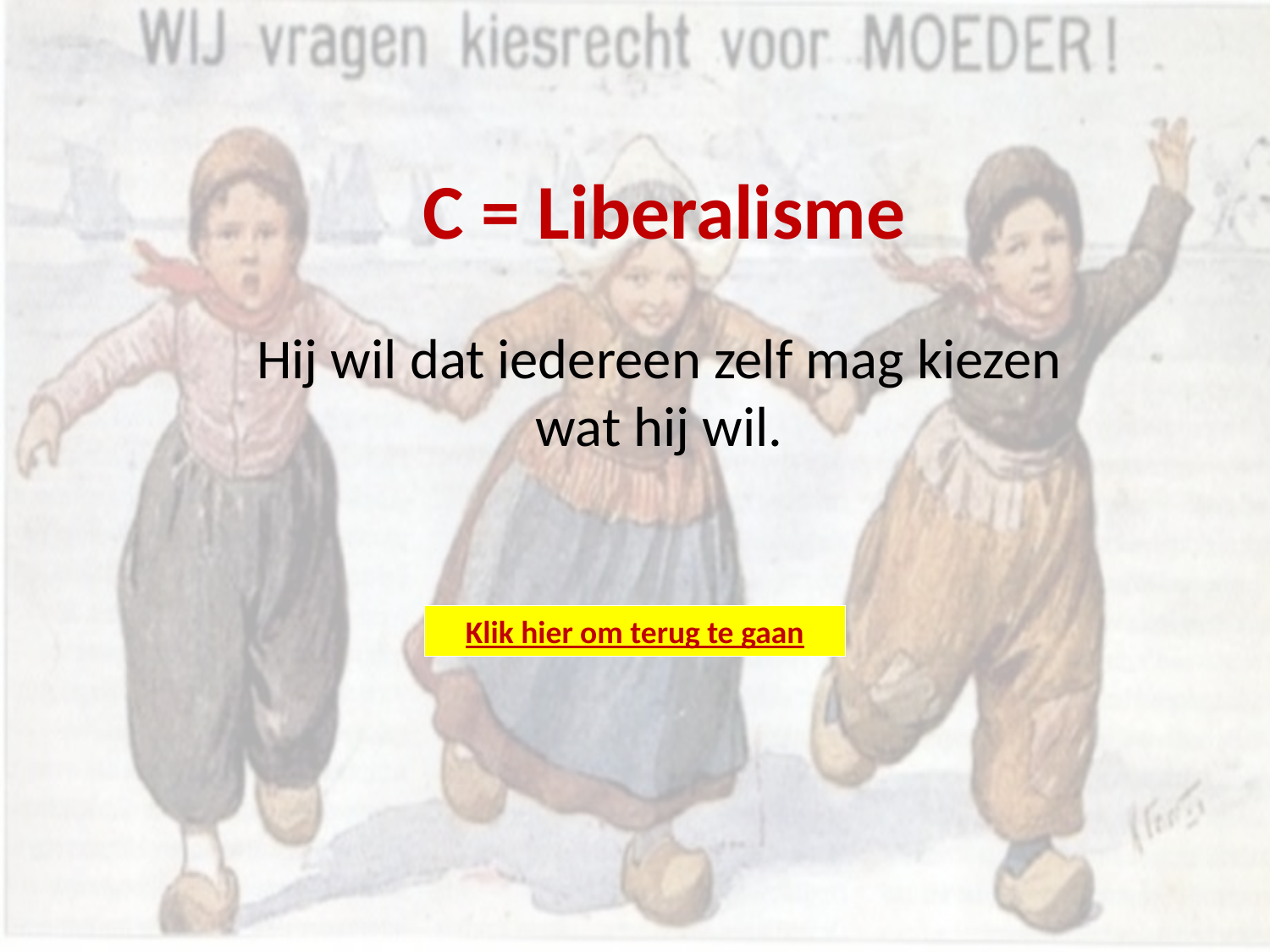

# C = Liberalisme
Hij wil dat iedereen zelf mag kiezen wat hij wil.
Klik hier om terug te gaan